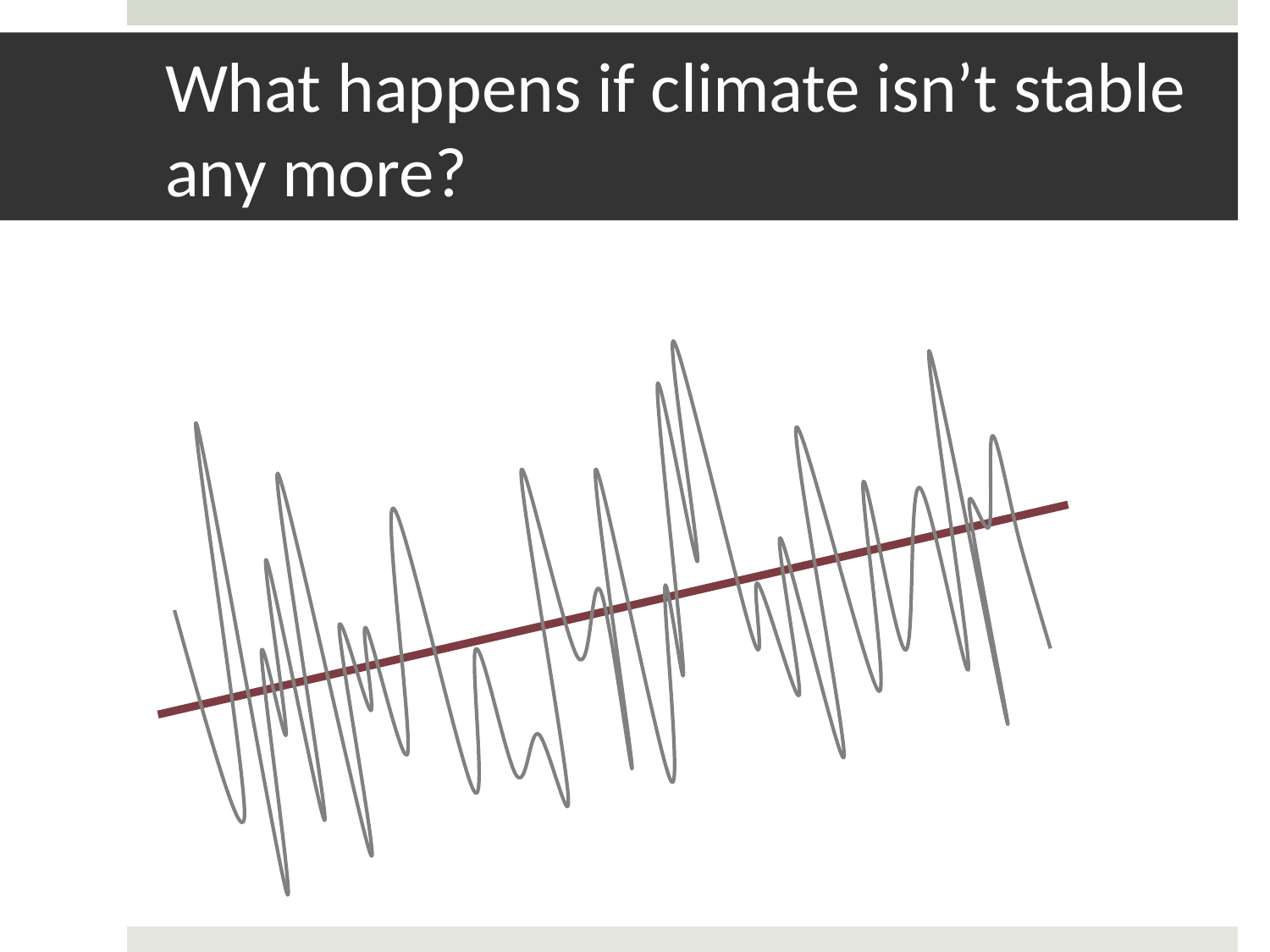

# What happens if climate isn’t stable any more?